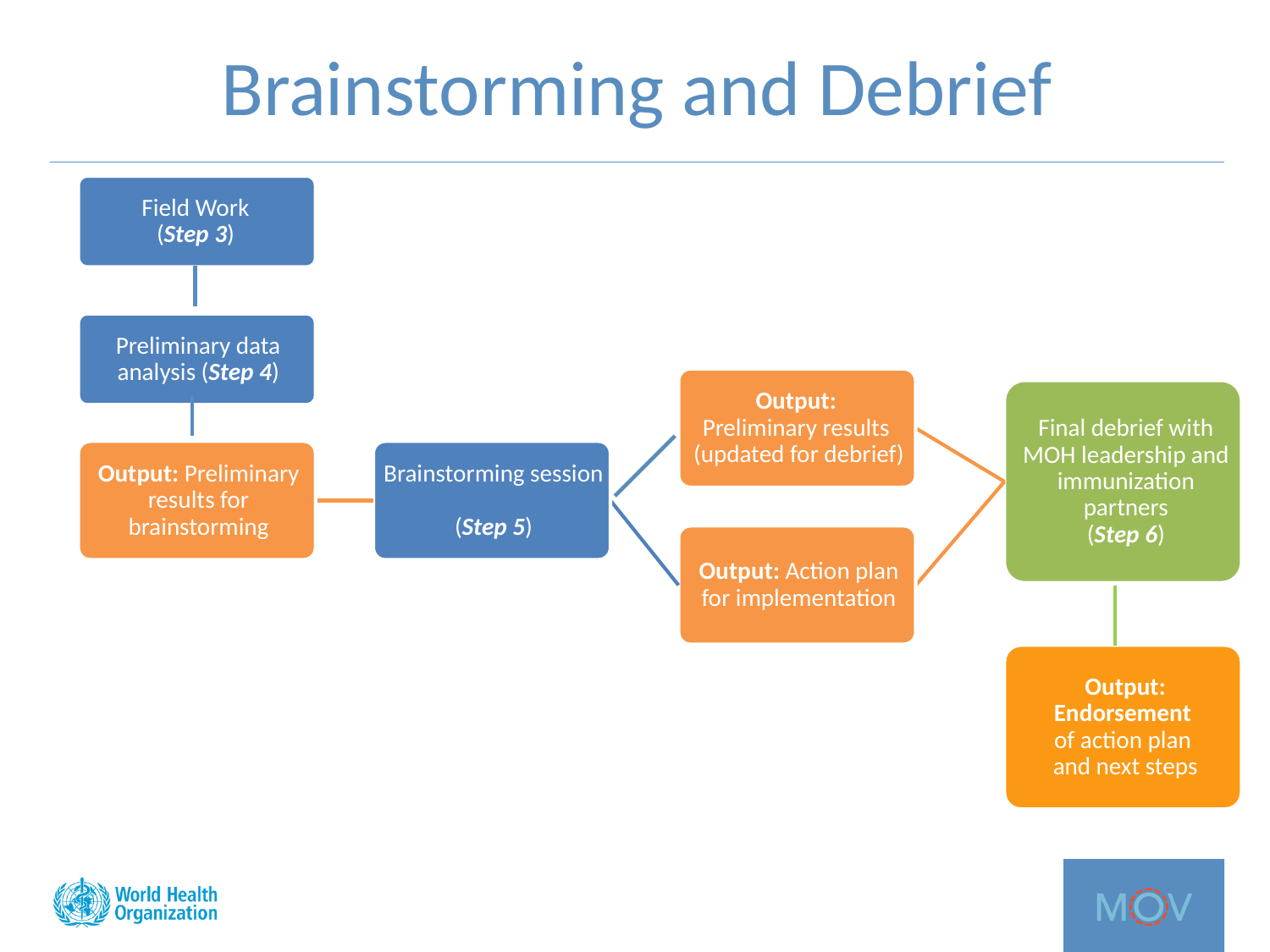

# Brainstorming and Debrief
Final debrief with MOH leadership and immunization partners
(Step 6)

Output:
Preliminary results
(updated for debrief)

Output: Action plan for implementation

Brainstorming session
(Step 5)

Output: Preliminary results for brainstorming
Preliminary data analysis (Step 4)
Field Work
(Step 3)
Output: Endorsement
of action plan
and next steps